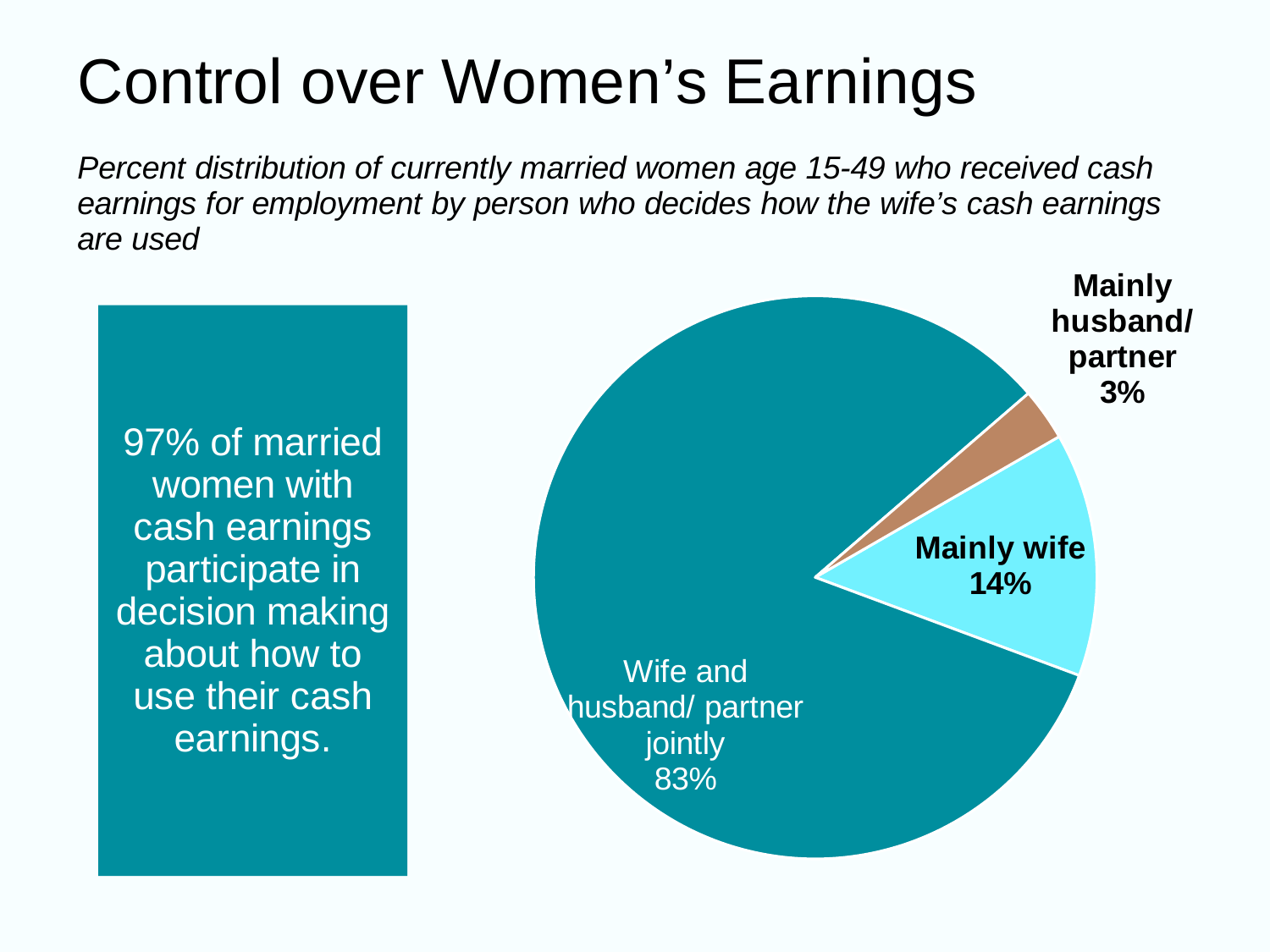

### Chart

| Category | Sales |
|---|---|
| Mainly wife | 14.0 |
| Wife and husband/ partner jointly | 83.0 |
| Mainly husband/ partner | 3.0 |